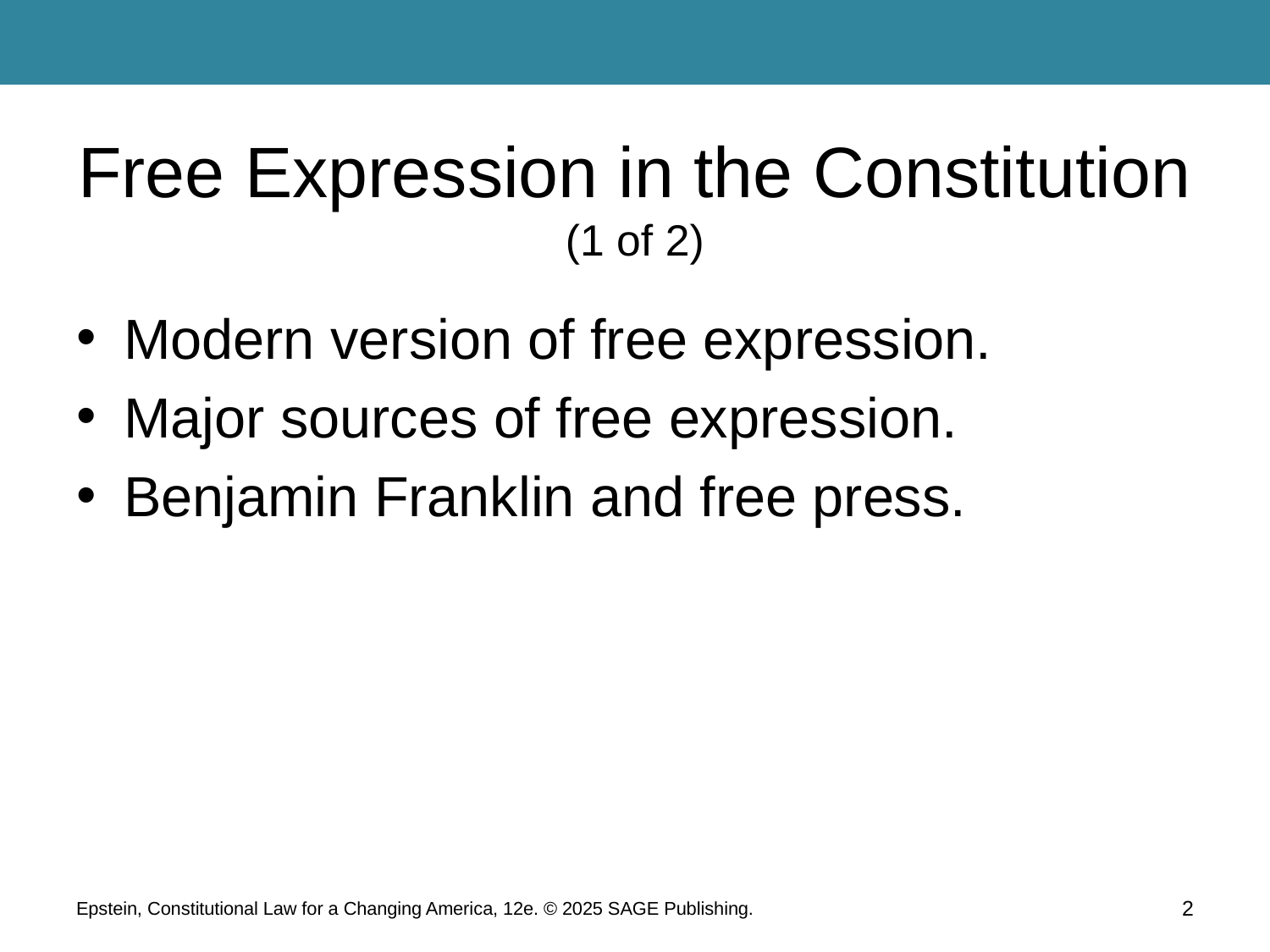

# Free Expression in the Constitution (1 of 2)
Modern version of free expression.
Major sources of free expression.
Benjamin Franklin and free press.

Epstein, Constitutional Law for a Changing America, 12e. © 2025 SAGE Publishing.
2